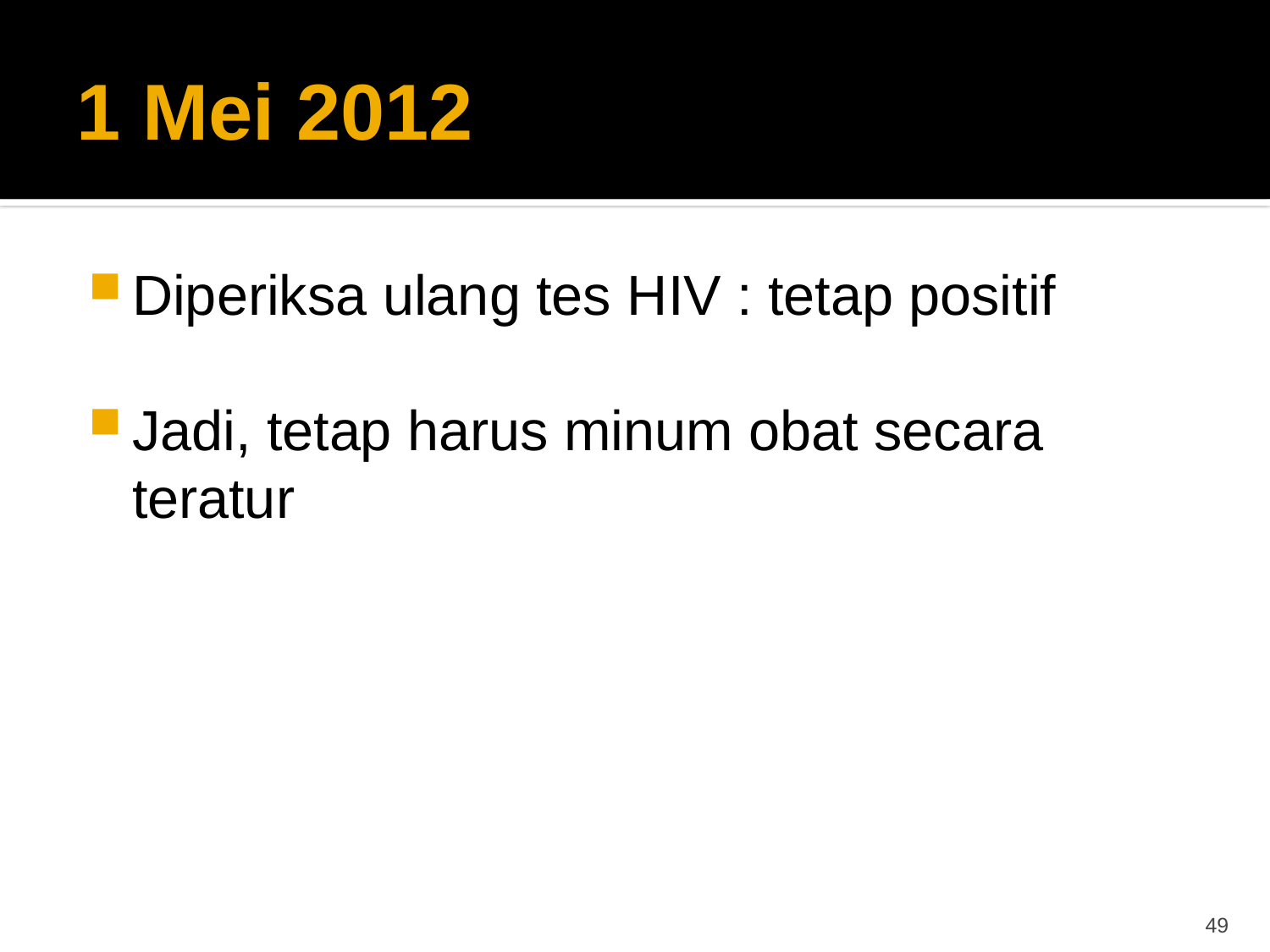

# 1 Mei 2012
Diperiksa ulang tes HIV : tetap positif

Jadi, tetap harus minum obat secara teratur
49